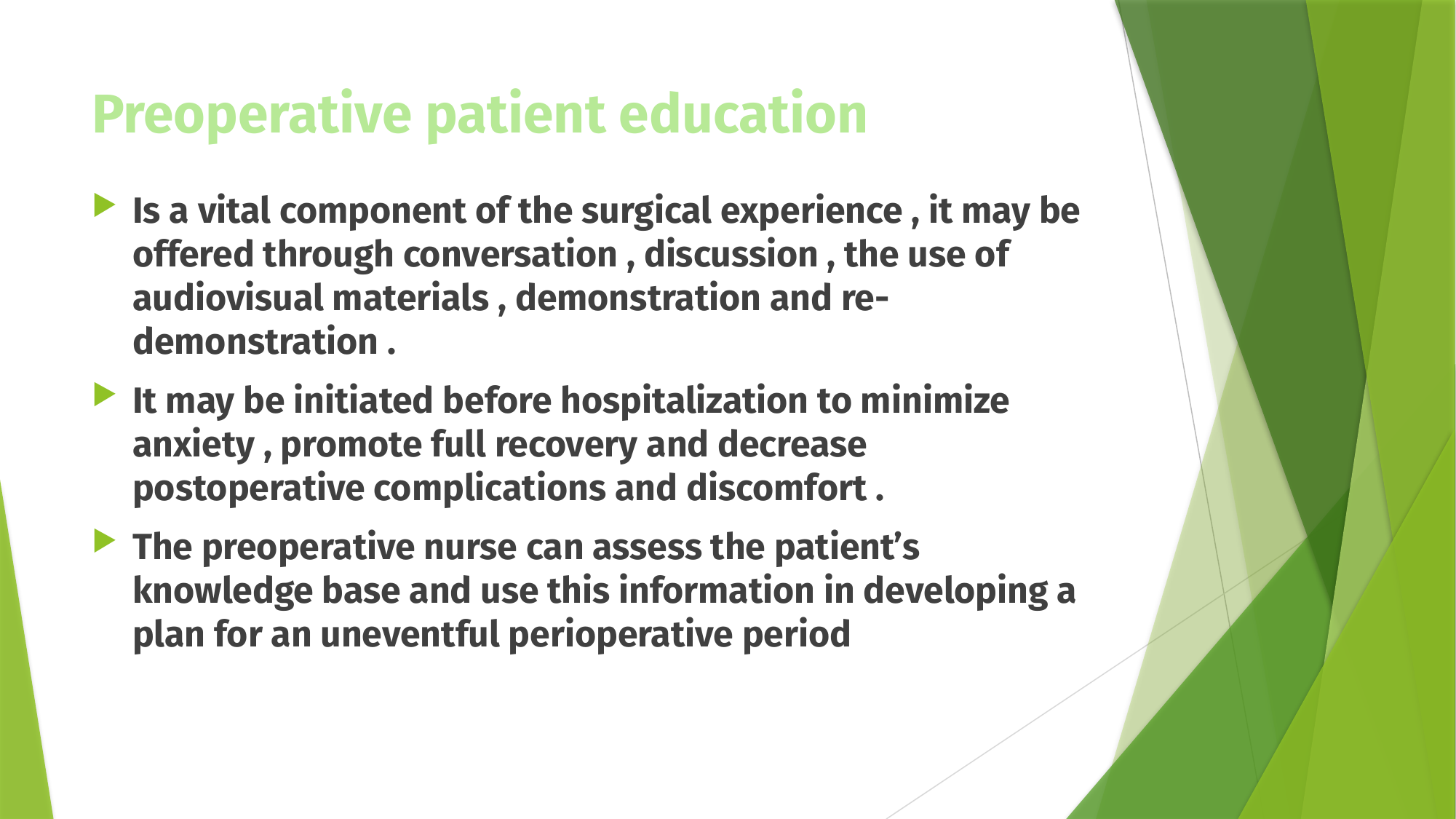

# Preoperative patient education
Is a vital component of the surgical experience , it may be offered through conversation , discussion , the use of audiovisual materials , demonstration and re-demonstration .
It may be initiated before hospitalization to minimize anxiety , promote full recovery and decrease postoperative complications and discomfort .
The preoperative nurse can assess the patient’s knowledge base and use this information in developing a plan for an uneventful perioperative period